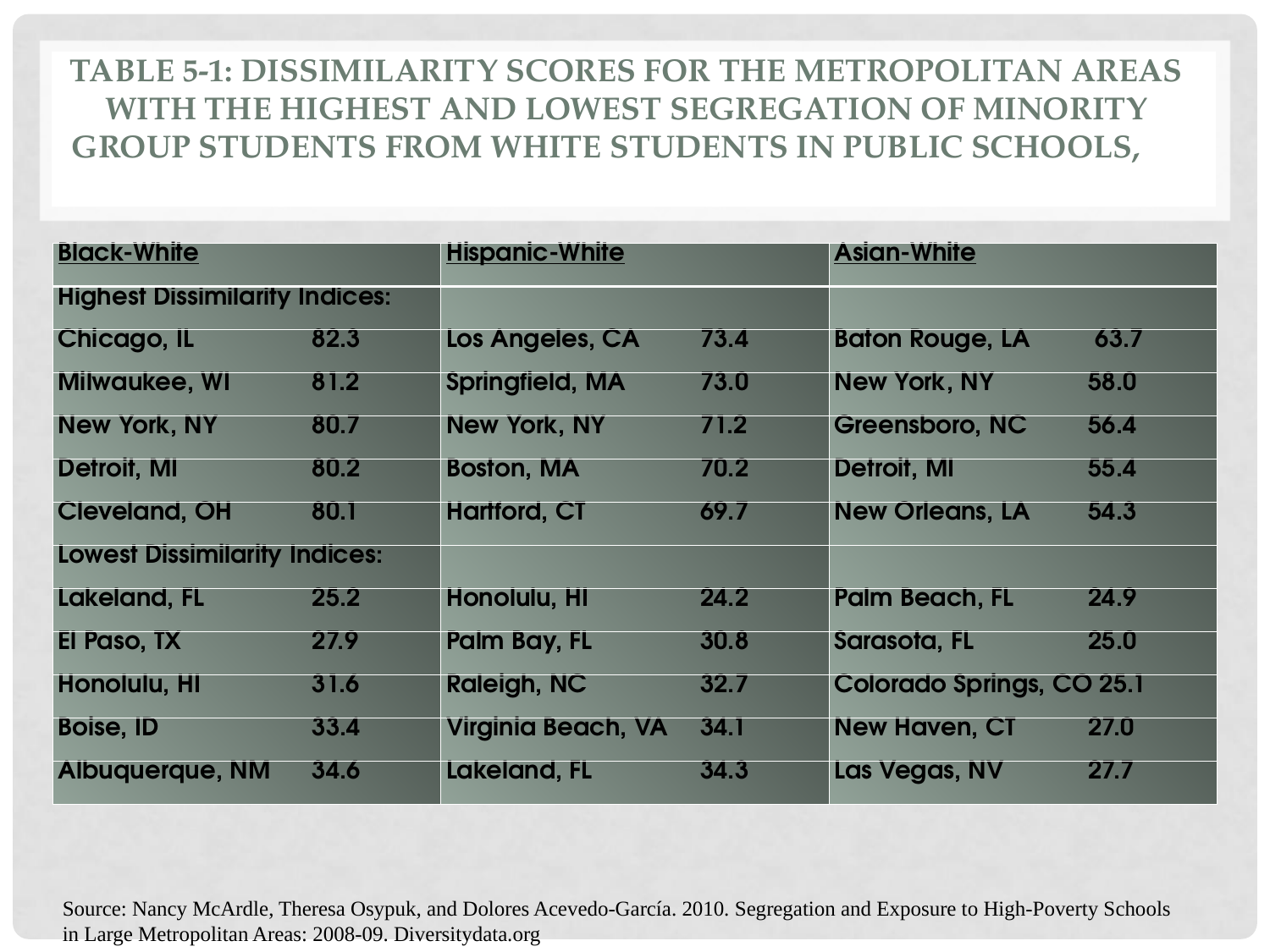

# TABLE 5-1: DISSIMILARITY SCORES FOR THE METROPOLITAN AREAS WITH THE HIGHEST AND LOWEST SEGREGATION OF MINORITY GROUP STUDENTS FROM WHITE STUDENTS IN PUBLIC SCHOOLS, 2008-2009
| Black-White | Hispanic-White | Asian-White |
| --- | --- | --- |
| Highest Dissimilarity Indices: |  |  |
| Chicago, IL 82.3 | Los Angeles, CA 73.4 | Baton Rouge, LA 63.7 |
| Milwaukee, WI 81.2 | Springfield, MA 73.0 | New York, NY 58.0 |
| New York, NY 80.7 | New York, NY 71.2 | Greensboro, NC 56.4 |
| Detroit, MI 80.2 | Boston, MA 70.2 | Detroit, MI 55.4 |
| Cleveland, OH 80.1 | Hartford, CT 69.7 | New Orleans, LA 54.3 |
| Lowest Dissimilarity Indices: |  |  |
| Lakeland, FL 25.2 | Honolulu, HI 24.2 | Palm Beach, FL 24.9 |
| El Paso, TX 27.9 | Palm Bay, FL 30.8 | Sarasota, FL 25.0 |
| Honolulu, HI 31.6 | Raleigh, NC 32.7 | Colorado Springs, CO 25.1 |
| Boise, ID 33.4 | Virginia Beach, VA 34.1 | New Haven, CT 27.0 |
| Albuquerque, NM 34.6 | Lakeland, FL 34.3 | Las Vegas, NV 27.7 |
Source: Nancy McArdle, Theresa Osypuk, and Dolores Acevedo‐García. 2010. Segregation and Exposure to High‐Poverty Schools
in Large Metropolitan Areas: 2008‐09. Diversitydata.org